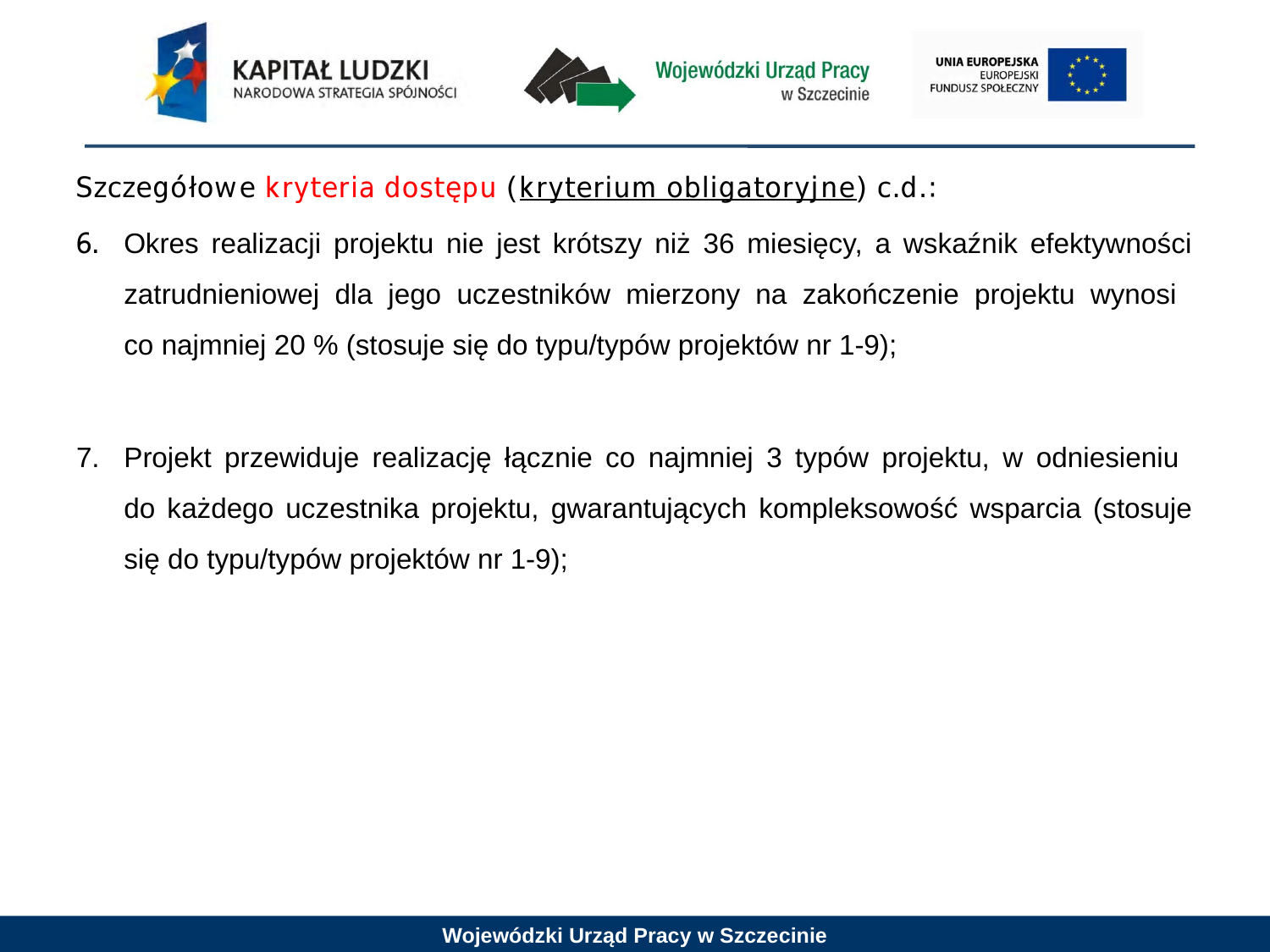

Szczegółowe kryteria dostępu (kryterium obligatoryjne) c.d.:
6.	Okres realizacji projektu nie jest krótszy niż 36 miesięcy, a wskaźnik efektywności zatrudnieniowej dla jego uczestników mierzony na zakończenie projektu wynosi
co najmniej 20 % (stosuje się do typu/typów projektów nr 1-9);

7.	Projekt przewiduje realizację łącznie co najmniej 3 typów projektu, w odniesieniu
do każdego uczestnika projektu, gwarantujących kompleksowość wsparcia (stosuje się do typu/typów projektów nr 1-9);